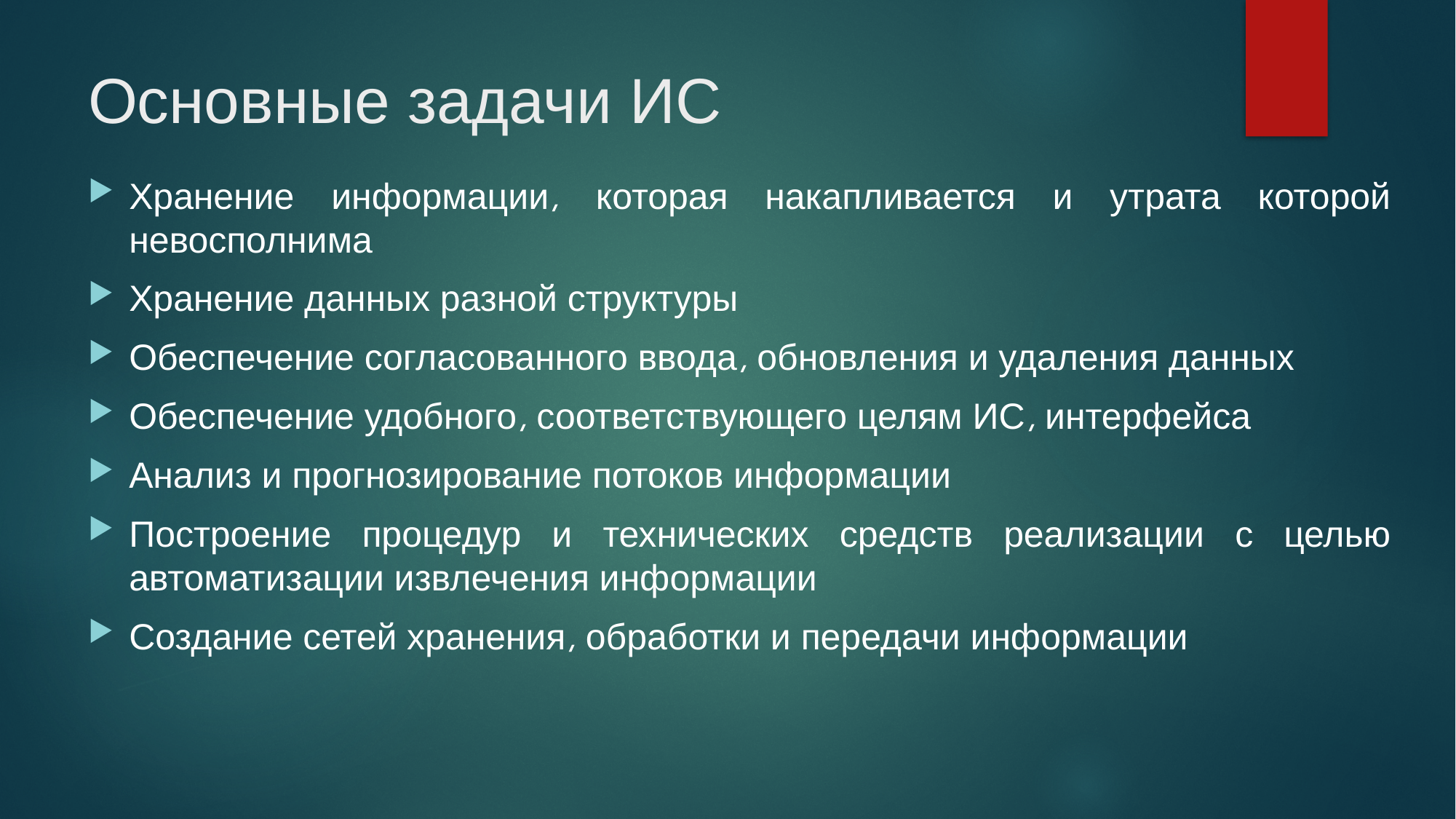

# Основные задачи ИС
Хранение информации, которая накапливается и утрата которой невосполнима
Хранение данных разной структуры
Обеспечение согласованного ввода, обновления и удаления данных
Обеспечение удобного, соответствующего целям ИС, интерфейса
Анализ и прогнозирование потоков информации
Построение процедур и технических средств реализации с целью автоматизации извлечения информации
Создание сетей хранения, обработки и передачи информации